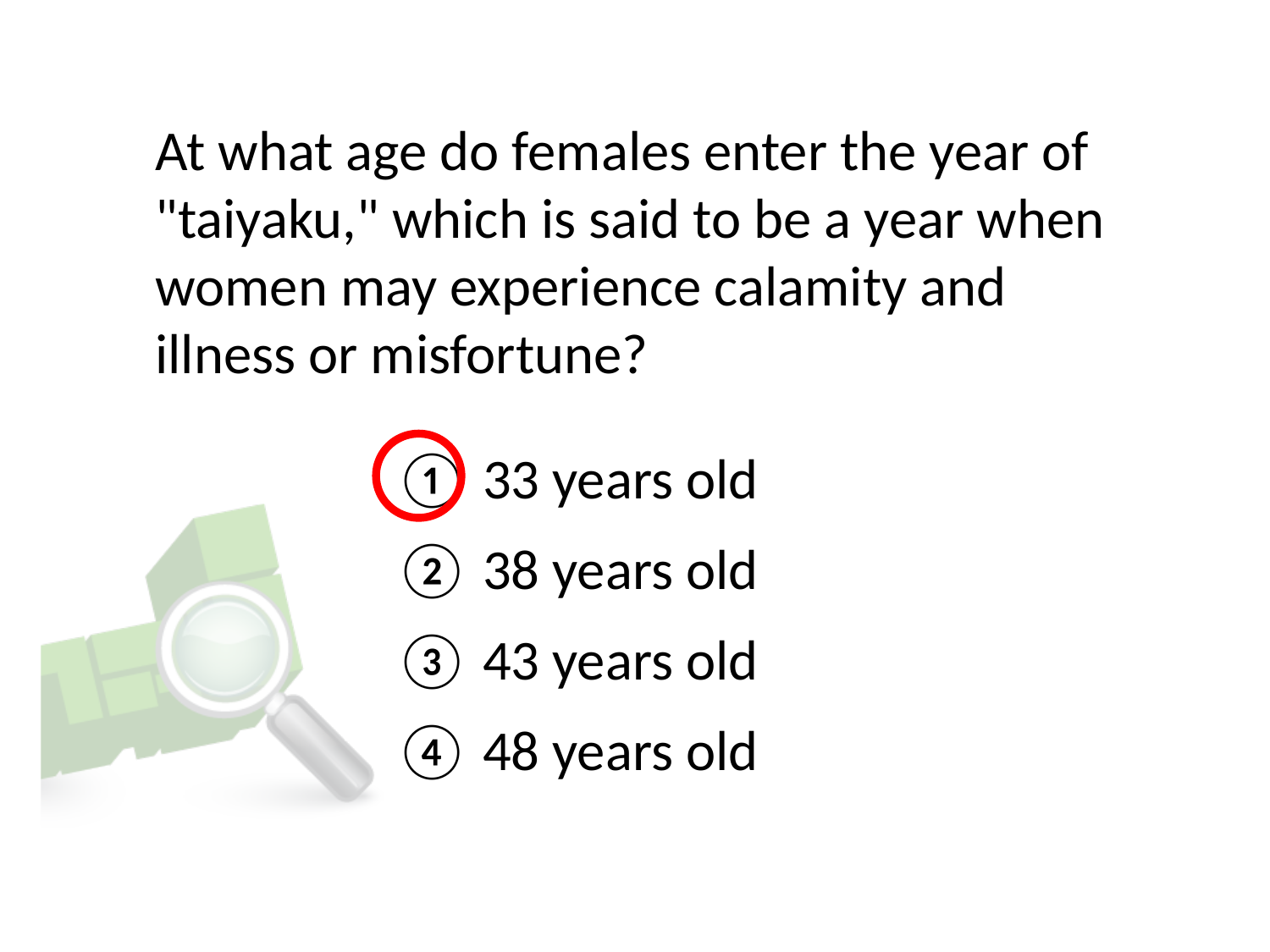

# At what age do females enter the year of "taiyaku," which is said to be a year when women may experience calamity and illness or misfortune?

① 33 years old
② 38 years old
③ 43 years old
④ 48 years old